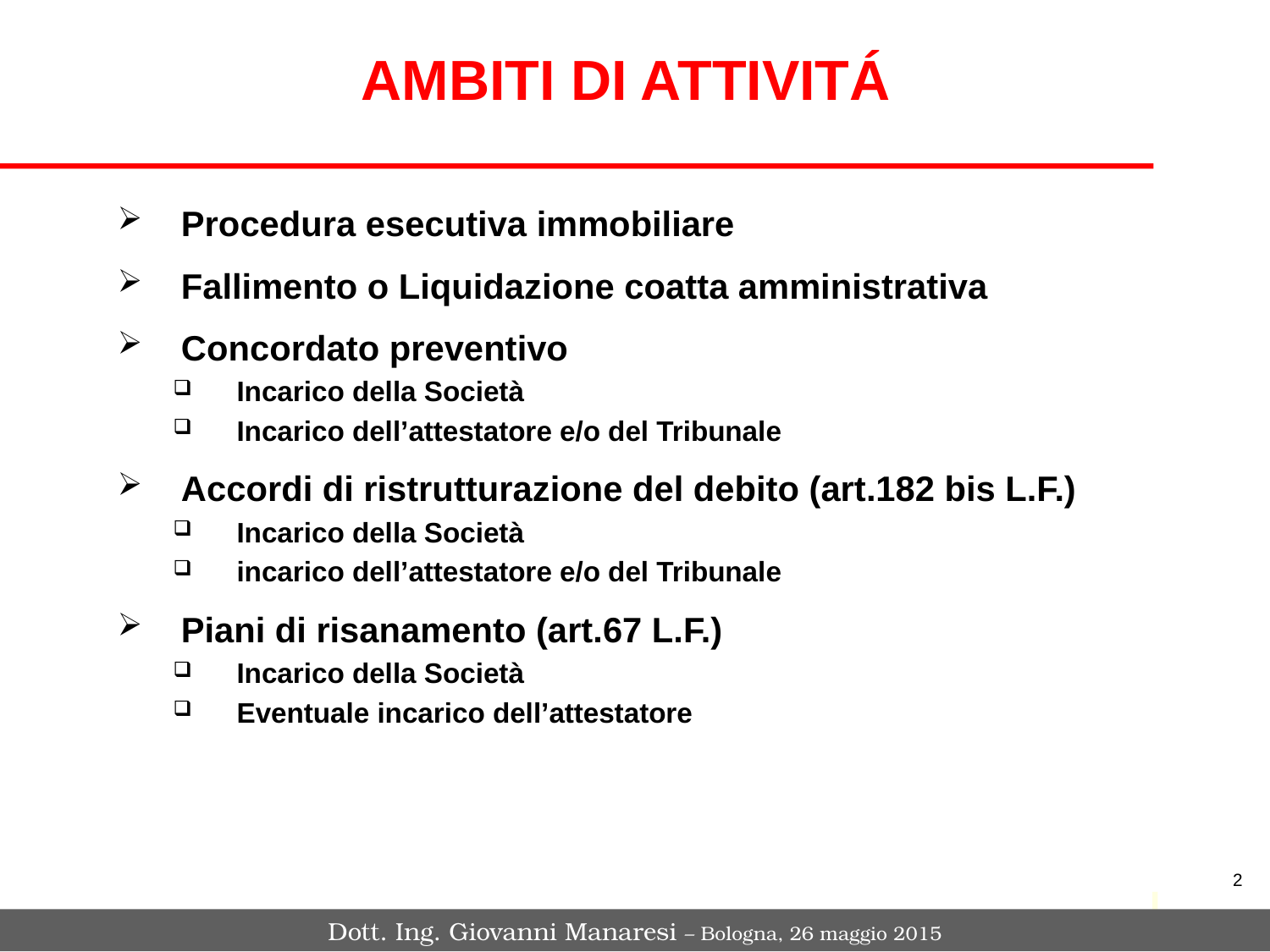

# AMBITI DI ATTIVITÁ
Procedura esecutiva immobiliare
Fallimento o Liquidazione coatta amministrativa
Concordato preventivo
Incarico della Società
Incarico dell’attestatore e/o del Tribunale
Accordi di ristrutturazione del debito (art.182 bis L.F.)
Incarico della Società
incarico dell’attestatore e/o del Tribunale
Piani di risanamento (art.67 L.F.)
Incarico della Società
Eventuale incarico dell’attestatore

2